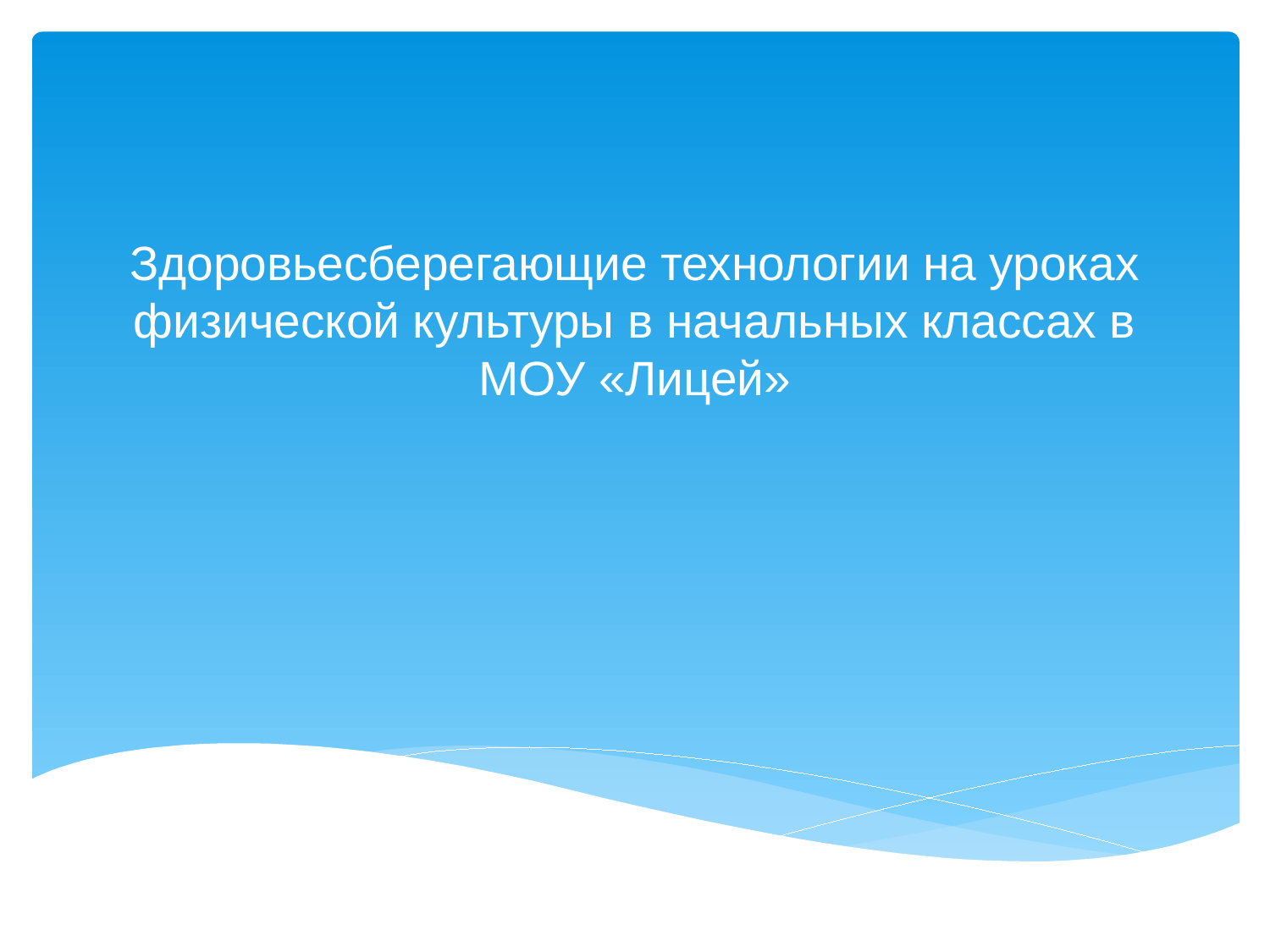

# Здоровьесберегающие технологии на уроках физической культуры в начальных классах в МОУ «Лицей»